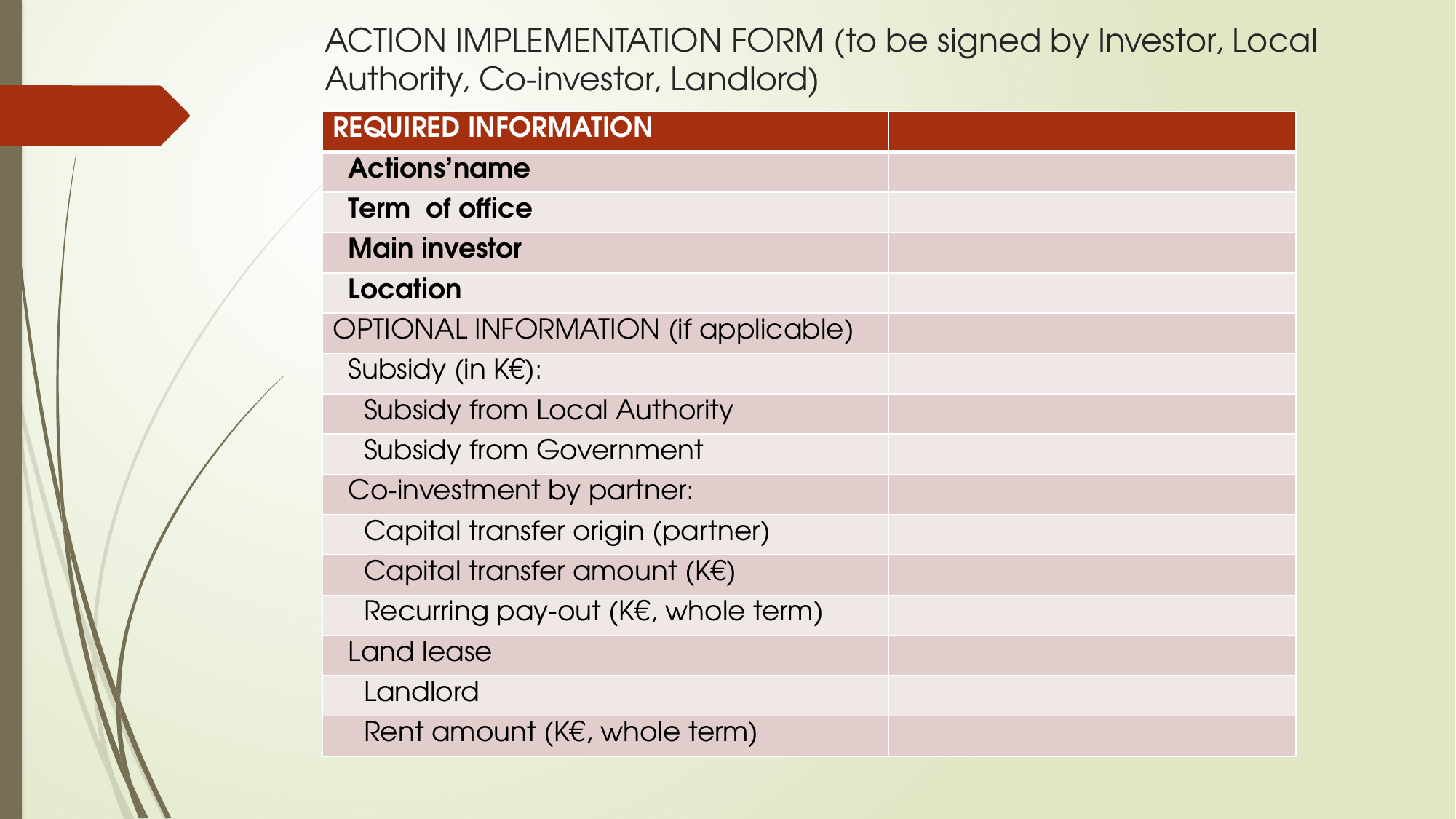

# ACTION IMPLEMENTATION FORM (to be signed by Investor, Local Authority, Co-investor, Landlord)
| REQUIRED INFORMATION |  |
| --- | --- |
| Actions’name |  |
| Term of office |  |
| Main investor |  |
| Location |  |
| OPTIONAL INFORMATION (if applicable) |  |
| Subsidy (in K€): |  |
| Subsidy from Local Authority |  |
| Subsidy from Government |  |
| Co-investment by partner: |  |
| Capital transfer origin (partner) |  |
| Capital transfer amount (K€) |  |
| Recurring pay-out (K€, whole term) |  |
| Land lease |  |
| Landlord |  |
| Rent amount (K€, whole term) |  |